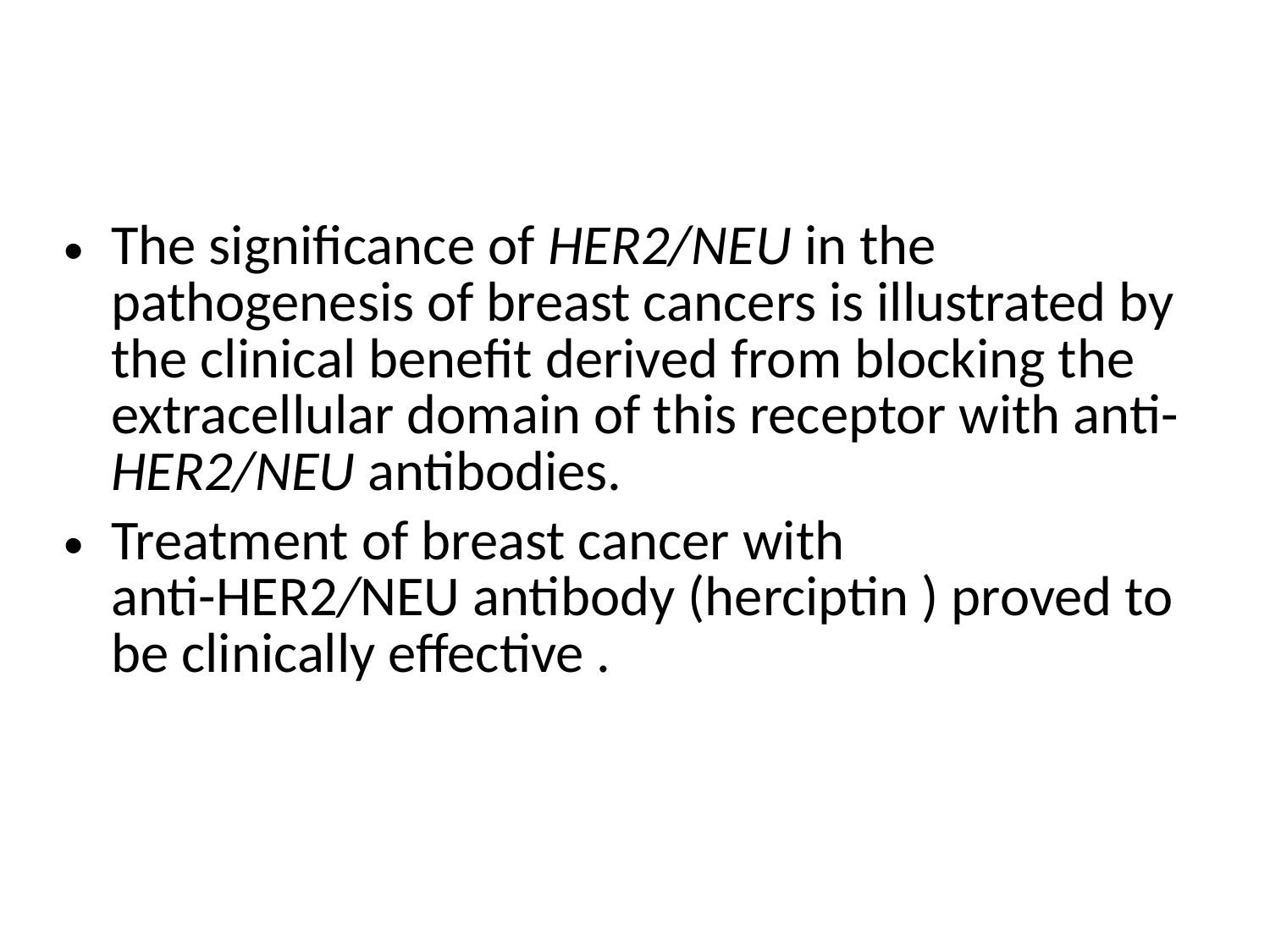

The significance of HER2/NEU in the pathogenesis of breast cancers is illustrated by the clinical benefit derived from blocking the extracellular domain of this receptor with anti-HER2/NEU antibodies.
Treatment of breast cancer with anti-HER2/NEU antibody (herciptin ) proved to be clinically effective .